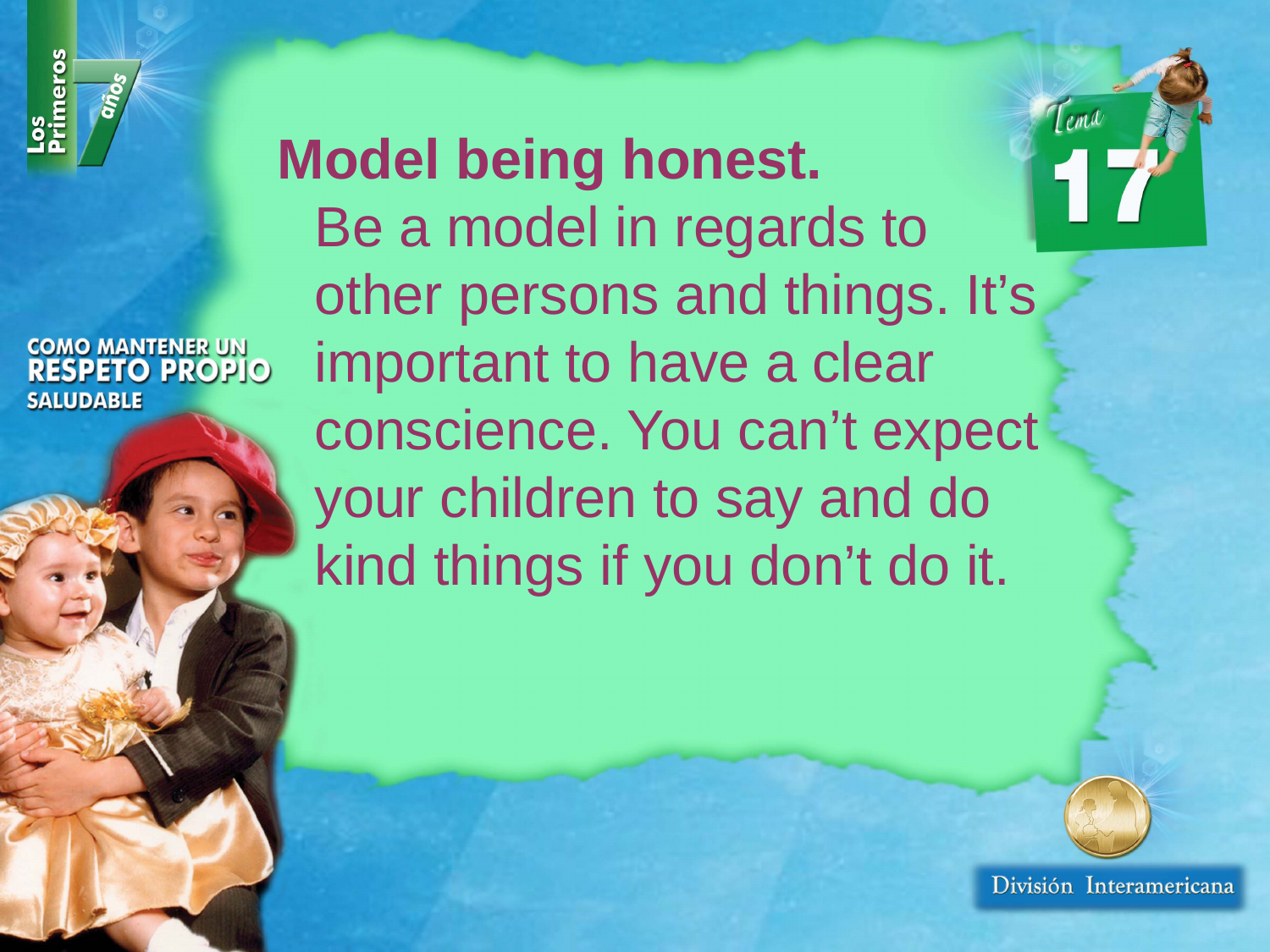

Model being honest.
Be a model in regards to other persons and things. It’s important to have a clear conscience. You can’t expect your children to say and do kind things if you don’t do it.